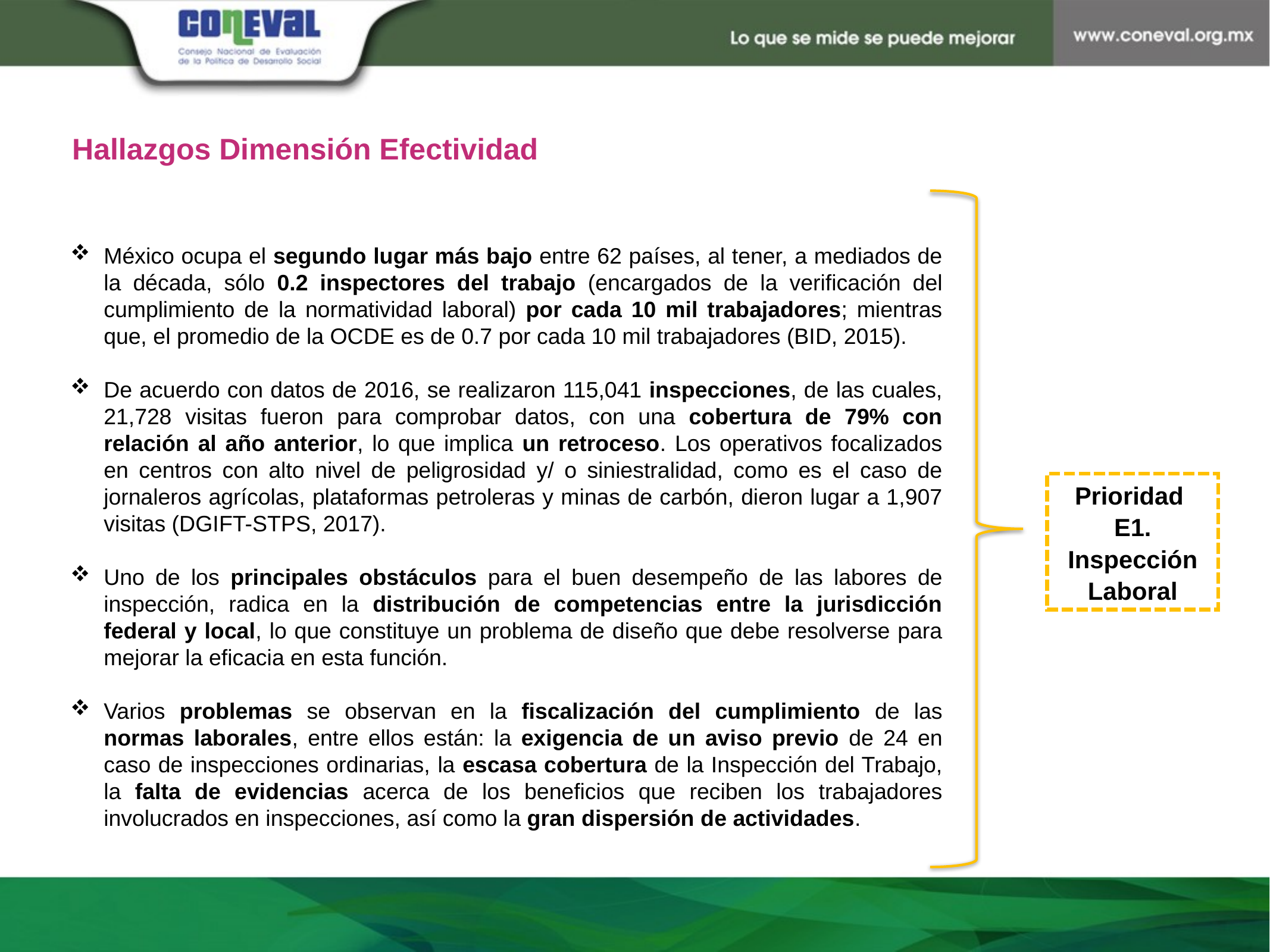

Hallazgos Dimensión Efectividad

México ocupa el segundo lugar más bajo entre 62 países, al tener, a mediados de la década, sólo 0.2 inspectores del trabajo (encargados de la verificación del cumplimiento de la normatividad laboral) por cada 10 mil trabajadores; mientras que, el promedio de la OCDE es de 0.7 por cada 10 mil trabajadores (BID, 2015).

De acuerdo con datos de 2016, se realizaron 115,041 inspecciones, de las cuales, 21,728 visitas fueron para comprobar datos, con una cobertura de 79% con relación al año anterior, lo que implica un retroceso. Los operativos focalizados en centros con alto nivel de peligrosidad y/ o siniestralidad, como es el caso de jornaleros agrícolas, plataformas petroleras y minas de carbón, dieron lugar a 1,907 visitas (DGIFT-STPS, 2017).

Uno de los principales obstáculos para el buen desempeño de las labores de inspección, radica en la distribución de competencias entre la jurisdicción federal y local, lo que constituye un problema de diseño que debe resolverse para mejorar la eficacia en esta función.

Varios problemas se observan en la fiscalización del cumplimiento de las normas laborales, entre ellos están: la exigencia de un aviso previo de 24 en caso de inspecciones ordinarias, la escasa cobertura de la Inspección del Trabajo, la falta de evidencias acerca de los beneficios que reciben los trabajadores involucrados en inspecciones, así como la gran dispersión de actividades.
Prioridad  E1. Inspección Laboral